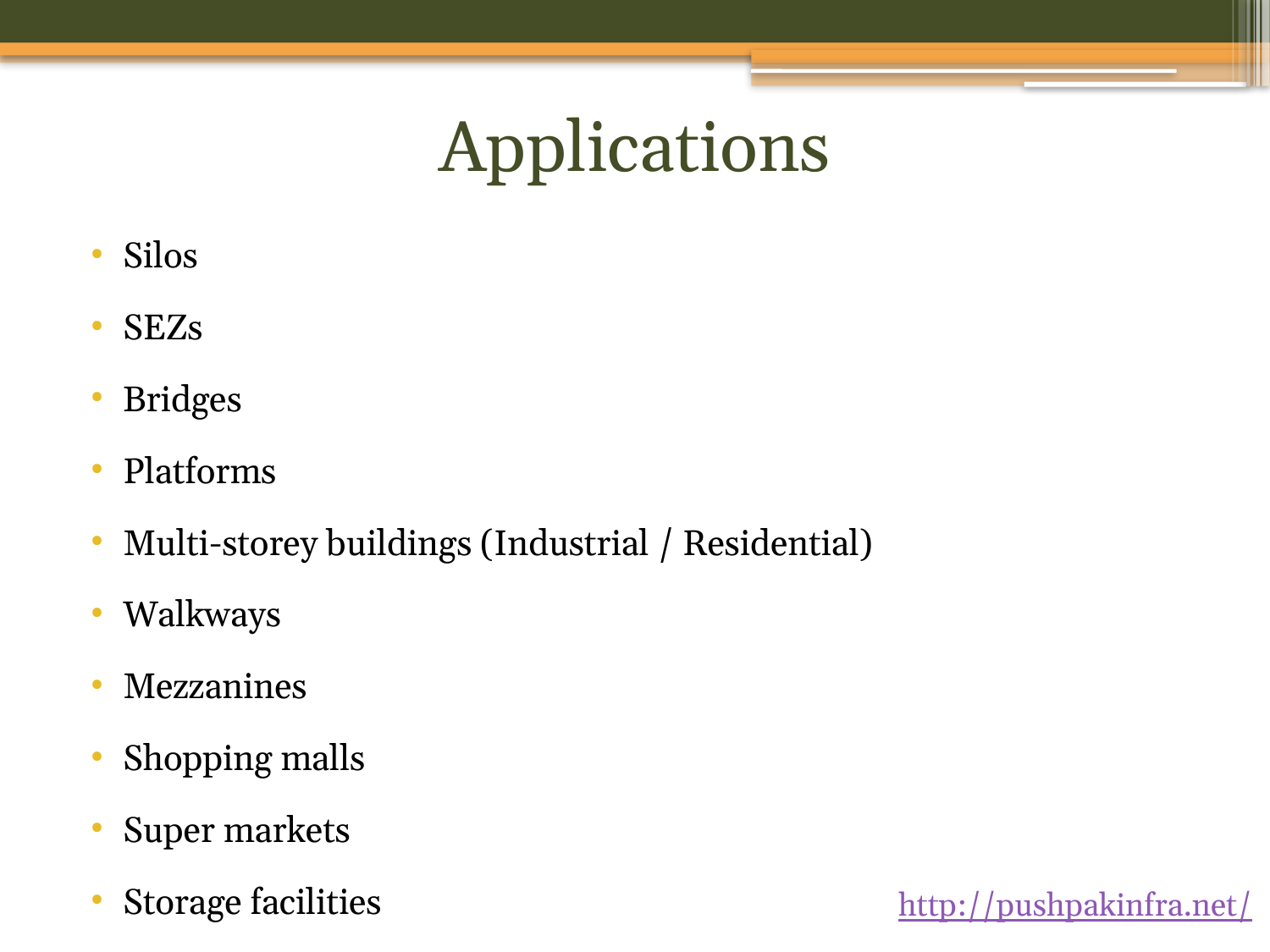

# Applications
Silos
SEZs
Bridges
Platforms
Multi-storey buildings (Industrial / Residential)
Walkways
Mezzanines
Shopping malls
Super markets
Storage facilities
http://pushpakinfra.net/